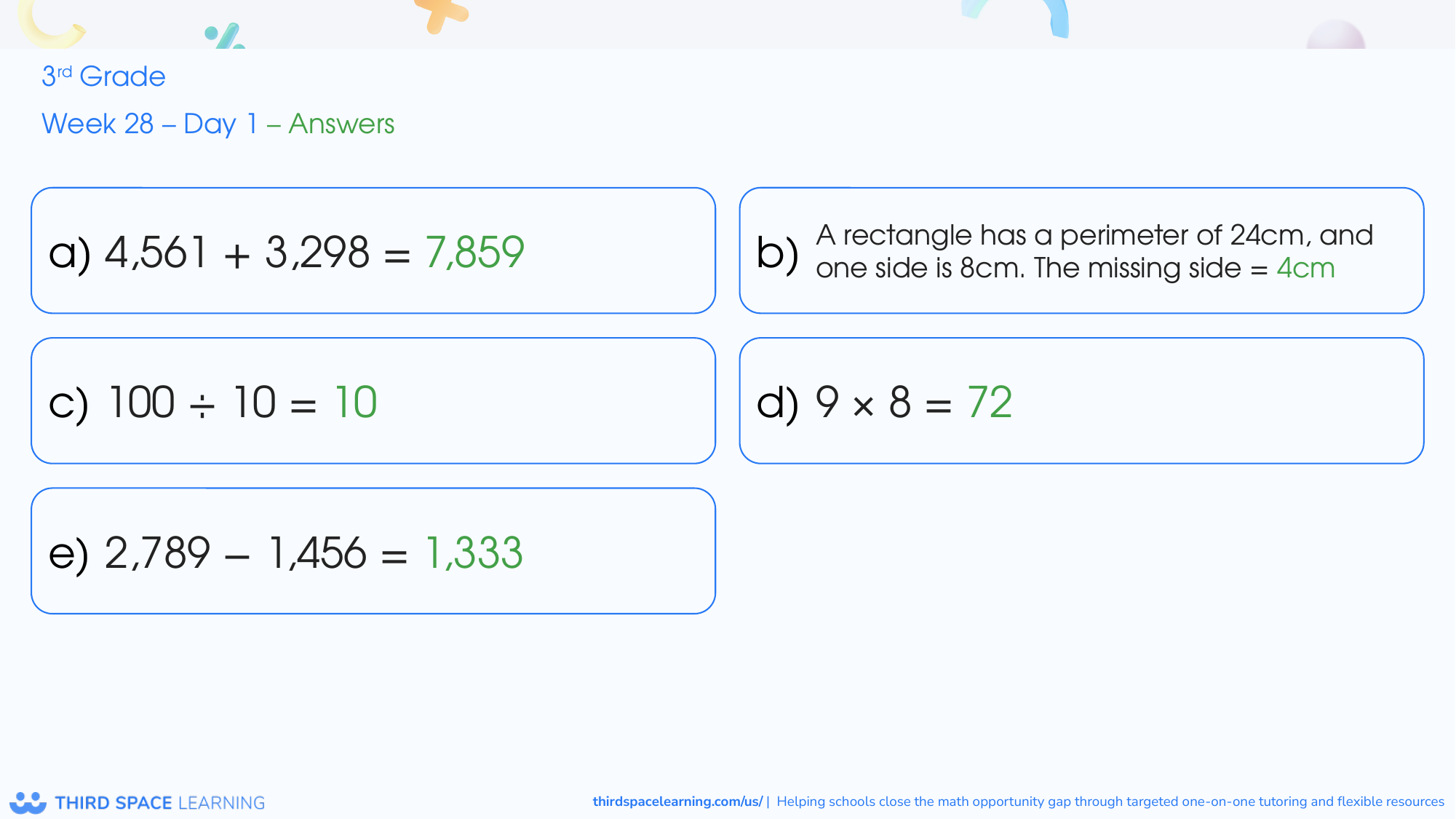

3rd Grade
Week 28 – Day 1 – Answers
4,561 + 3,298 = 7,859
A rectangle has a perimeter of 24cm, and one side is 8cm. The missing side = 4cm
100 ÷ 10 = 10
9 × 8 = 72
2,789 − 1,456 = 1,333